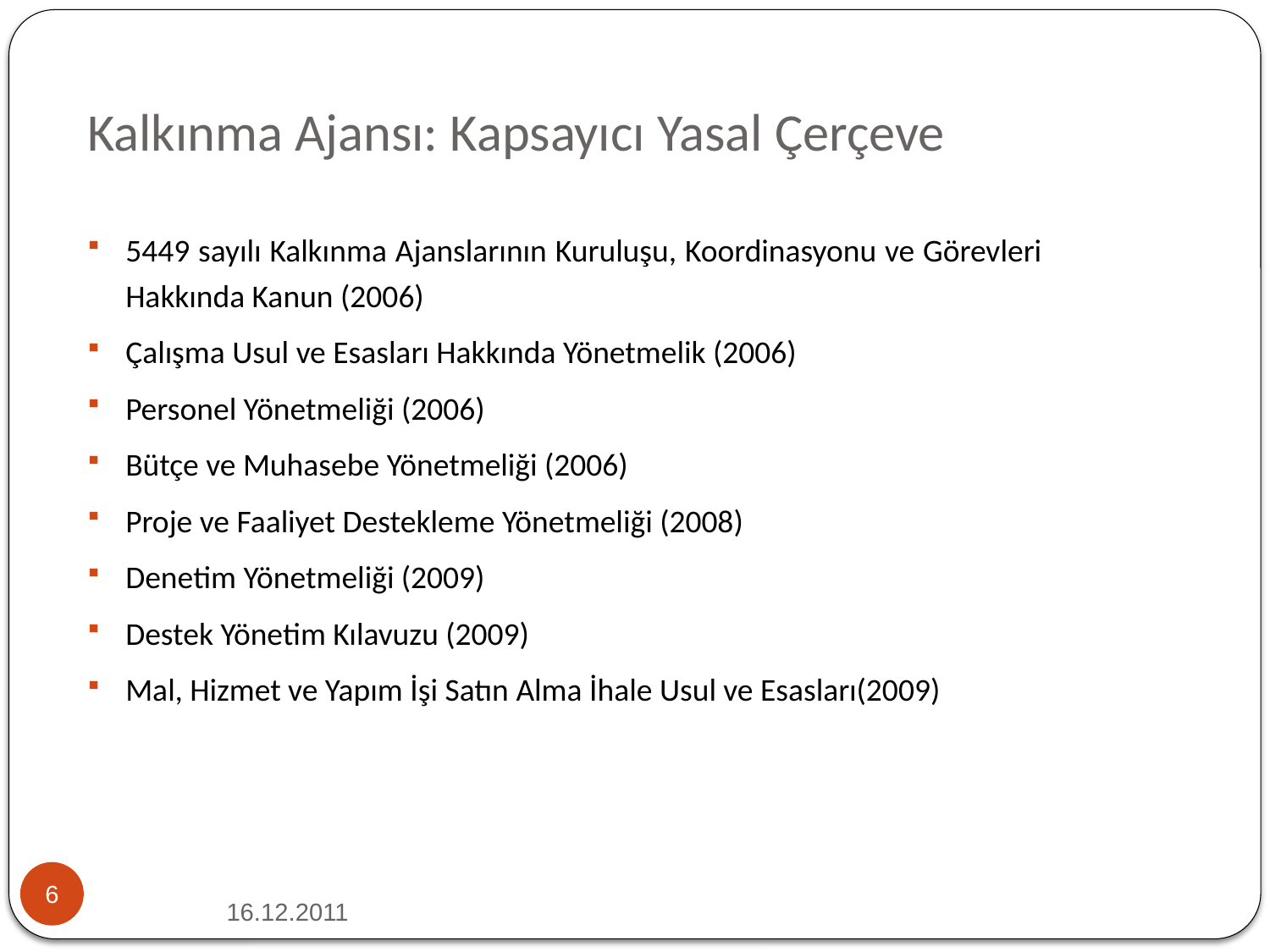

# Kalkınma Ajansı: Kapsayıcı Yasal Çerçeve
5449 sayılı Kalkınma Ajanslarının Kuruluşu, Koordinasyonu ve Görevleri Hakkında Kanun (2006)
Çalışma Usul ve Esasları Hakkında Yönetmelik (2006)
Personel Yönetmeliği (2006)
Bütçe ve Muhasebe Yönetmeliği (2006)
Proje ve Faaliyet Destekleme Yönetmeliği (2008)
Denetim Yönetmeliği (2009)
Destek Yönetim Kılavuzu (2009)
Mal, Hizmet ve Yapım İşi Satın Alma İhale Usul ve Esasları(2009)
6
16.12.2011